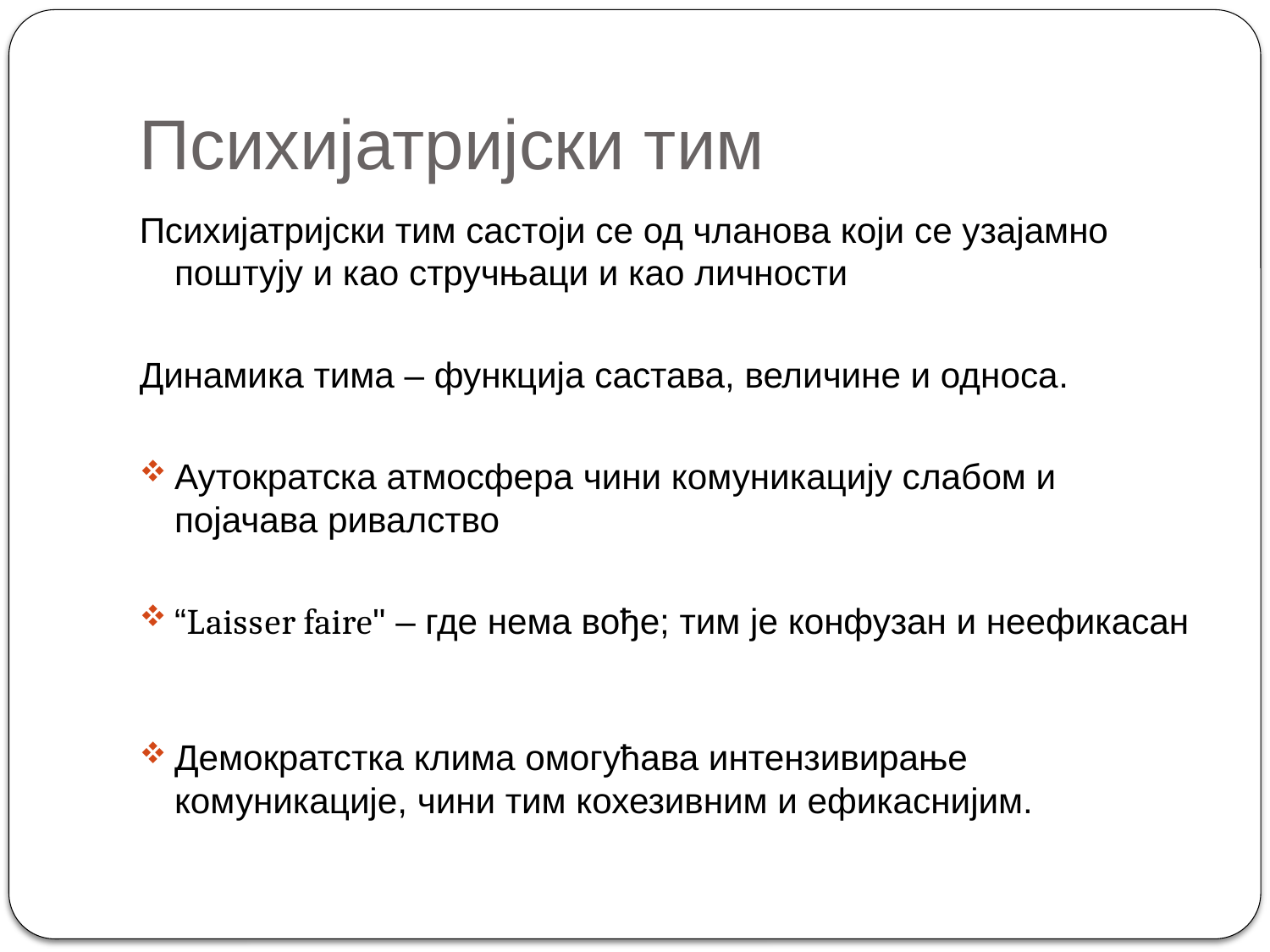

# Психијатријски тим
Психијатријски тим састоји се од чланова који се узајамно поштују и као стручњаци и као личности

Динамика тима – функција састава, величине и односа.

Аутократска атмосфера чини комуникацију слабом и појачава ривалство

“Laisser faire" – где нема вође; тим је конфузан и неефикасан
Демократстка клима омогућава интензивирање комуникације, чини тим кохезивним и ефикаснијим.